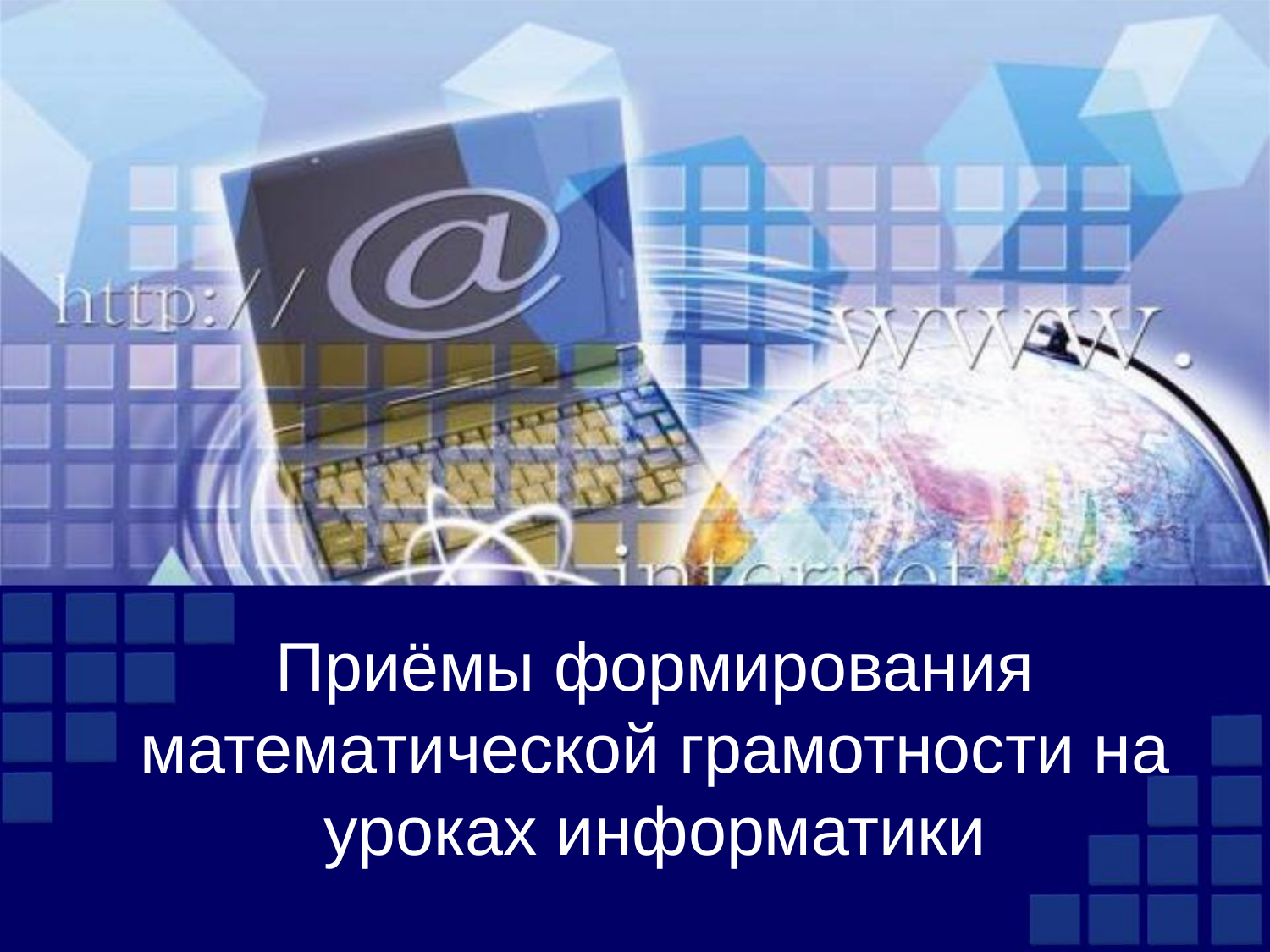

# Приёмы формирования математической грамотности на уроках информатики